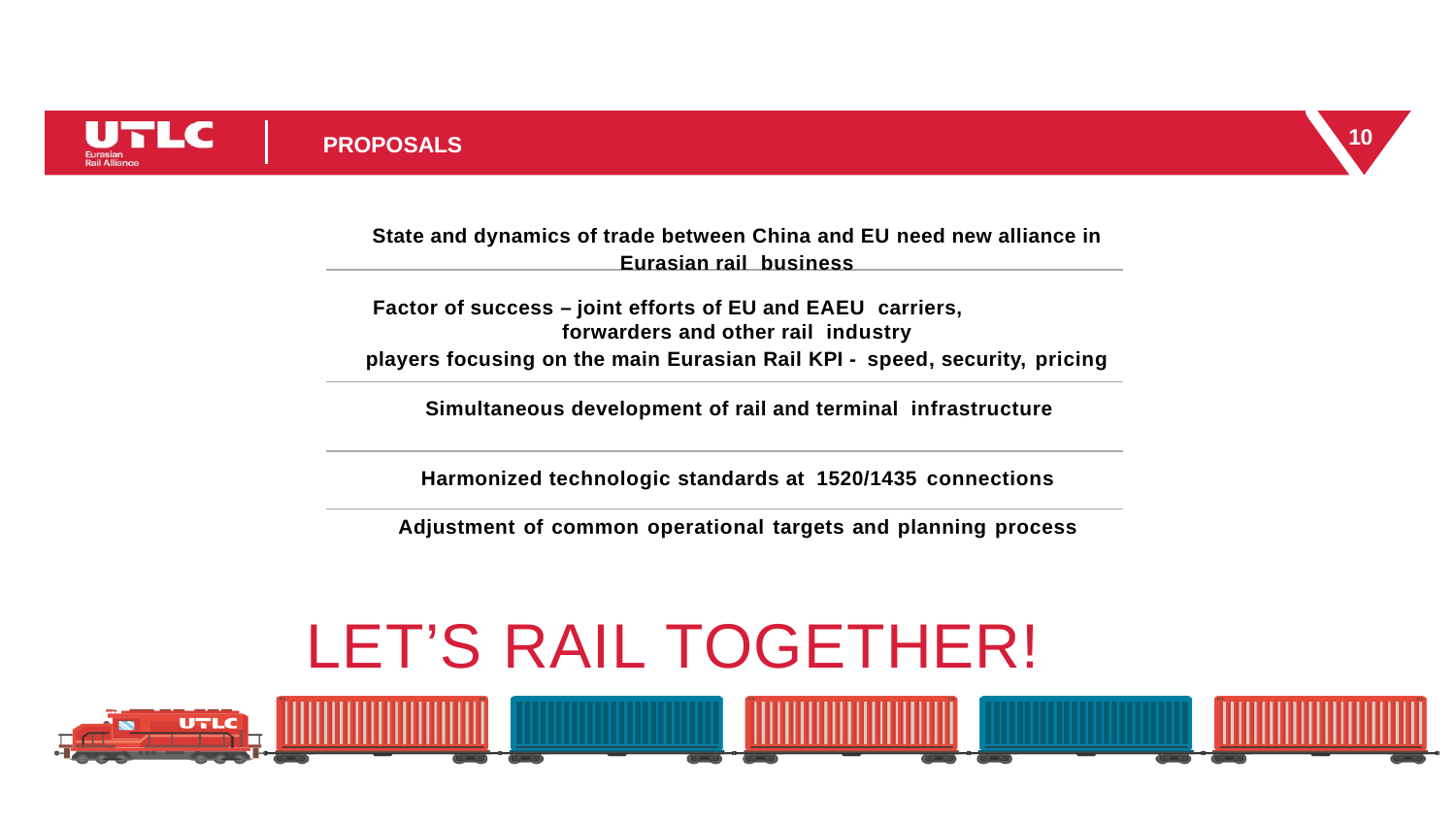

10

PROPOSALS

State and dynamics of trade between China and EU need new alliance in Eurasian rail business
Factor of success – joint efforts of EU and EAEU  carriers,	forwarders and other rail industry
players focusing on the main Eurasian Rail KPI -  speed, security, pricing

Simultaneous development of rail and terminal infrastructure

Harmonized technologic standards at  1520/1435 connections

Adjustment of common operational targets and planning process

LET’S RAIL TOGETHER!